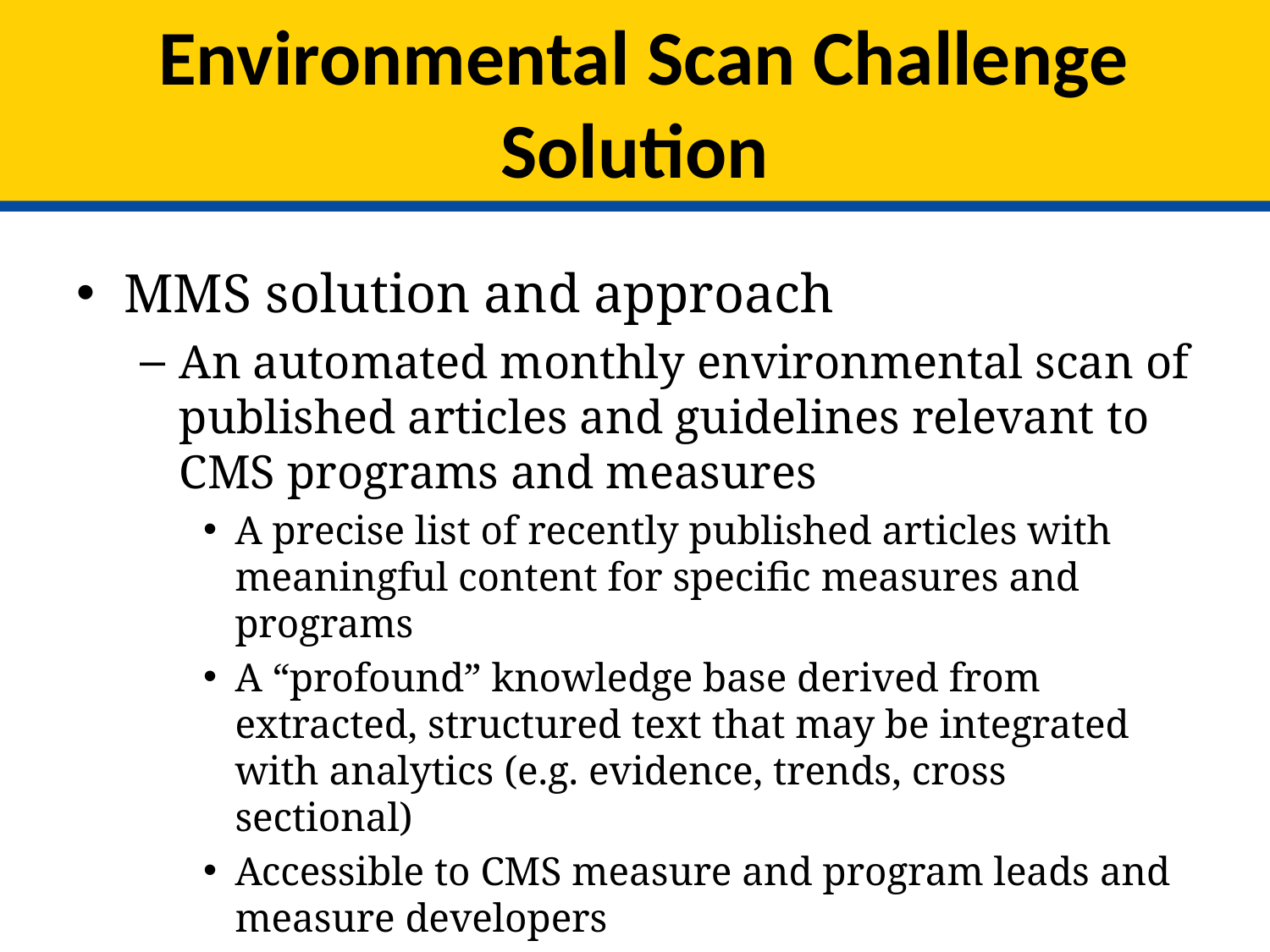

# Environmental Scan Challenge Solution
MMS solution and approach
An automated monthly environmental scan of published articles and guidelines relevant to CMS programs and measures
A precise list of recently published articles with meaningful content for specific measures and programs
A “profound” knowledge base derived from extracted, structured text that may be integrated with analytics (e.g. evidence, trends, cross sectional)
Accessible to CMS measure and program leads and measure developers